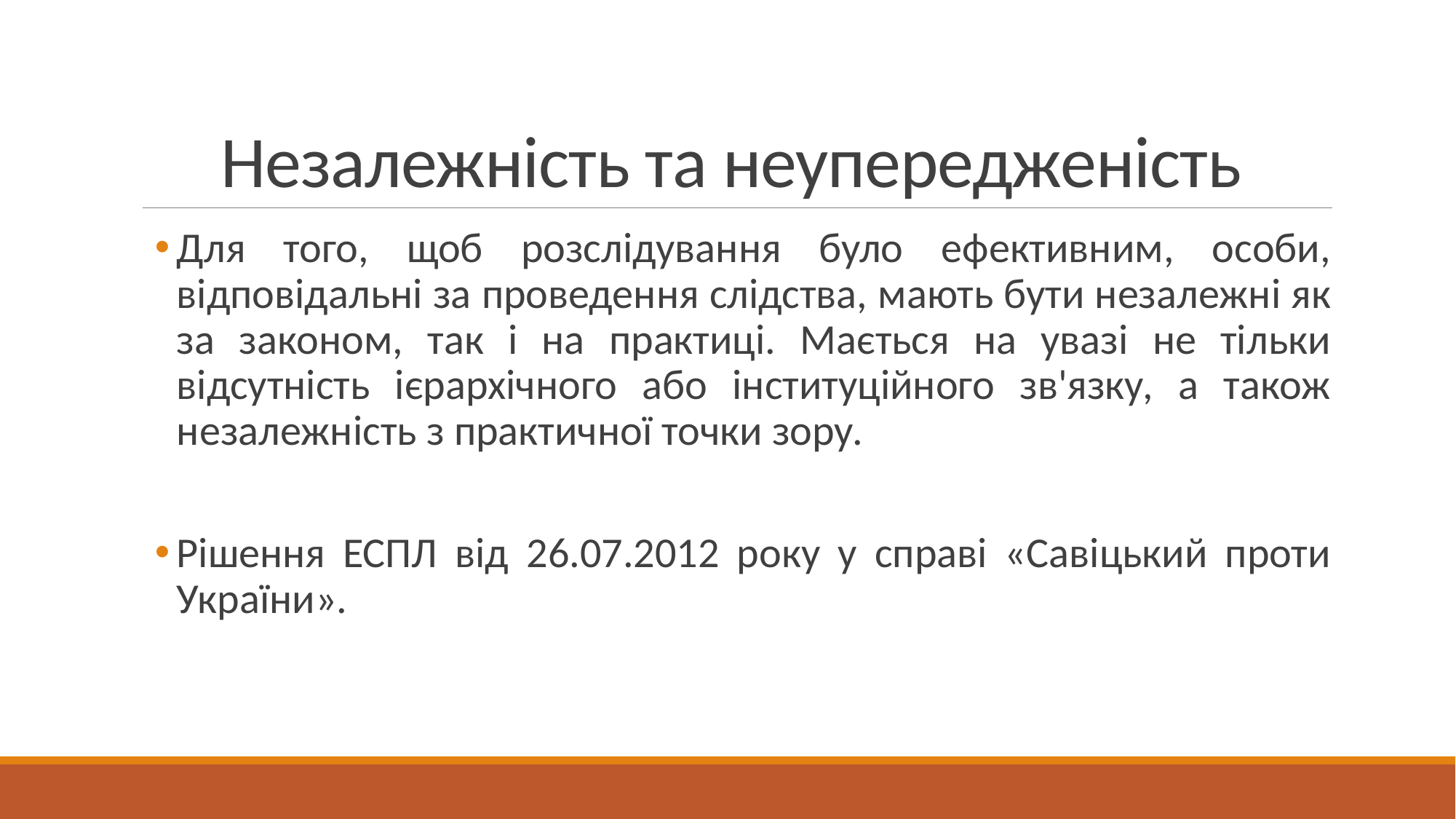

# Незалежність та неупередженість
Для того, щоб розслідування було ефективним, особи, відповідальні за проведення слідства, мають бути незалежні як за законом, так і на практиці. Мається на увазі не тільки відсутність ієрархічного або інституційного зв'язку, а також незалежність з практичної точки зору.

Рішення ЕСПЛ від 26.07.2012 року у справі «Савіцький проти України».